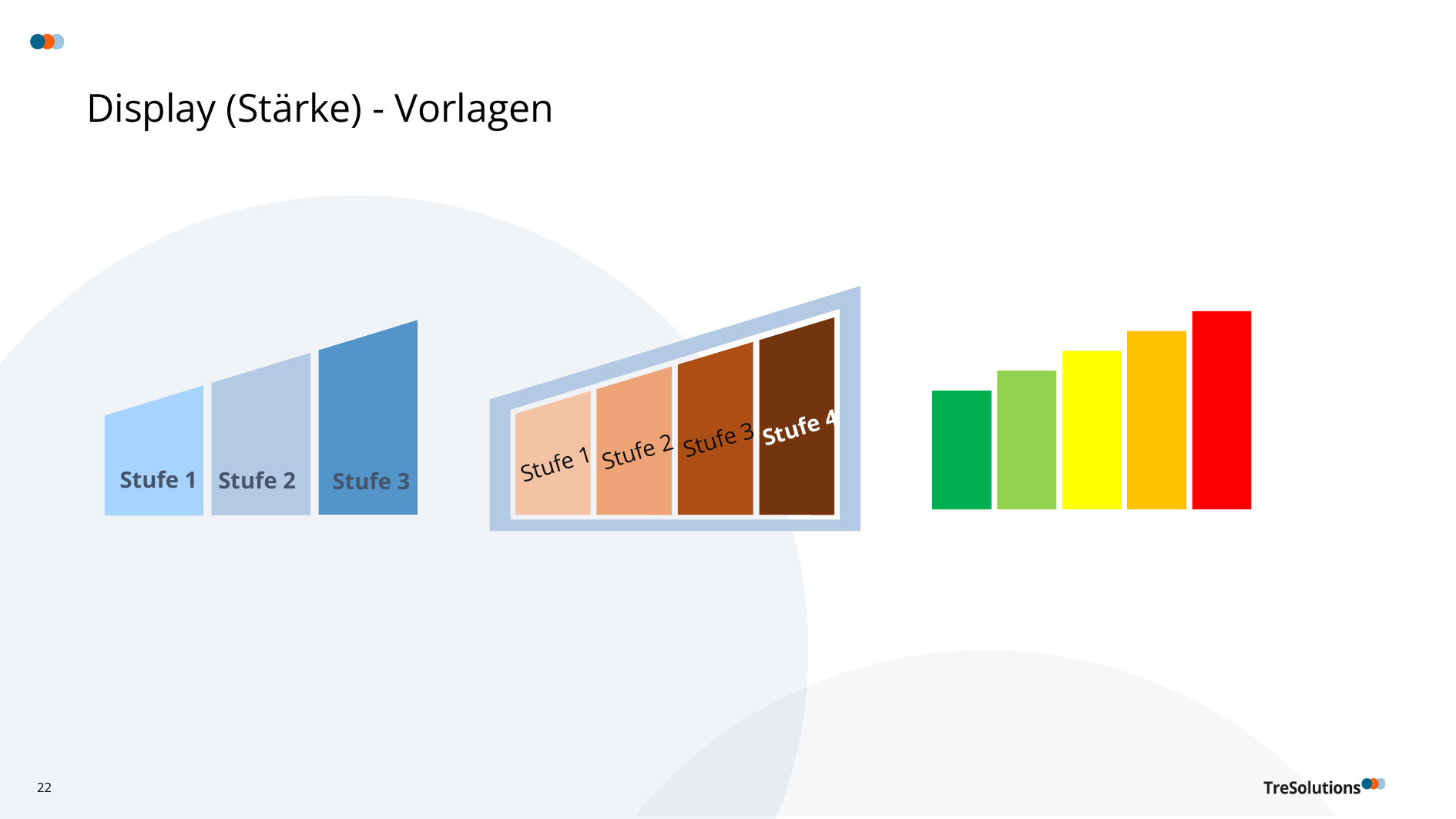

# Display (Stärke) - Vorlagen

Stufe 4
Stufe 3
Stufe 2
Stufe 1

Stufe 1
Stufe 2
Stufe 3
22